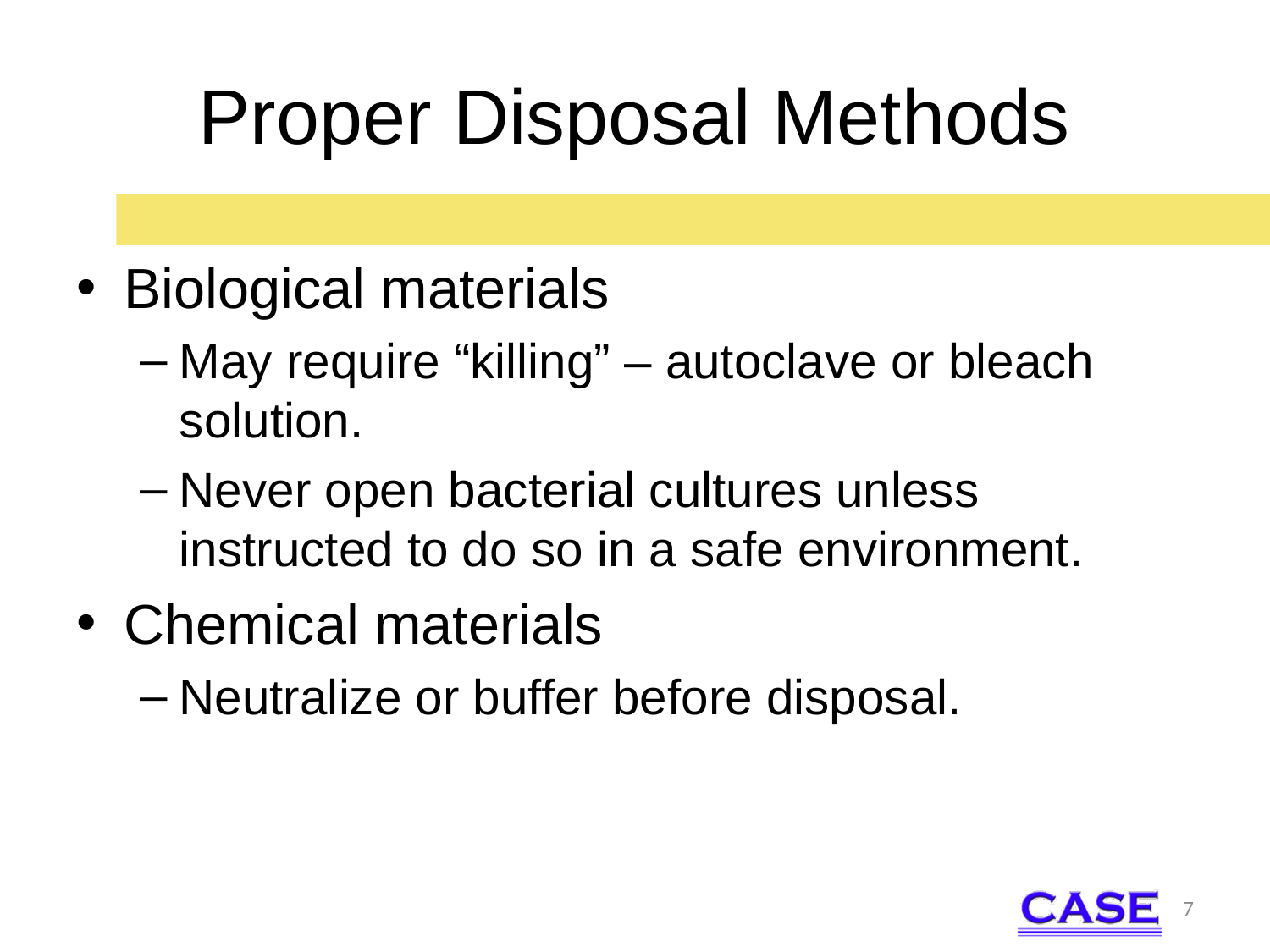

# Proper Disposal Methods
Biological materials
May require “killing” – autoclave or bleach solution.
Never open bacterial cultures unless instructed to do so in a safe environment.
Chemical materials
Neutralize or buffer before disposal.
7